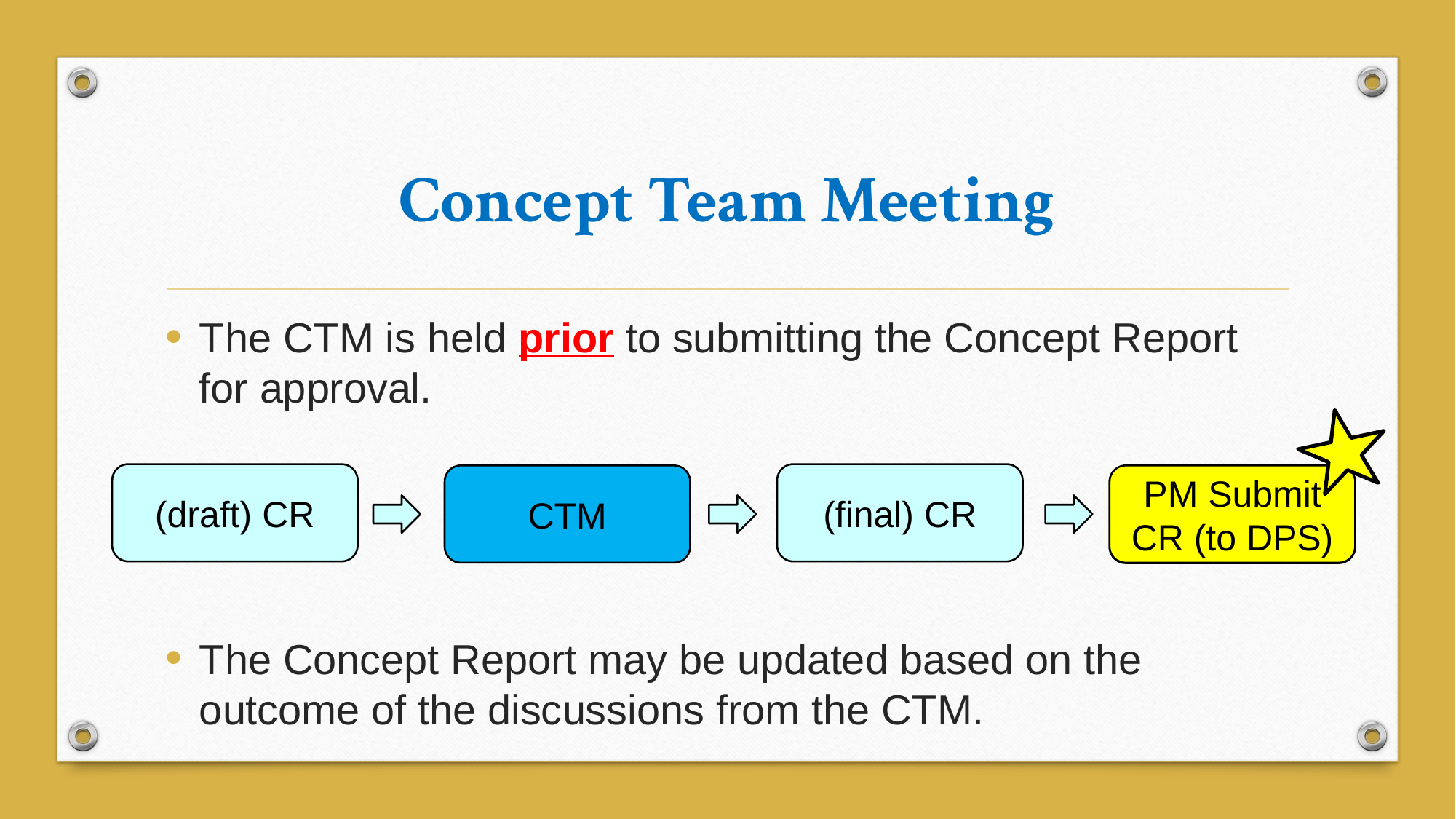

# Concept Team Meeting
The CTM is held prior to submitting the Concept Report for approval.

The Concept Report may be updated based on the outcome of the discussions from the CTM.

(draft) CR
(final) CR
CTM
PM Submit CR (to DPS)

PM Submit CR (to DPS)